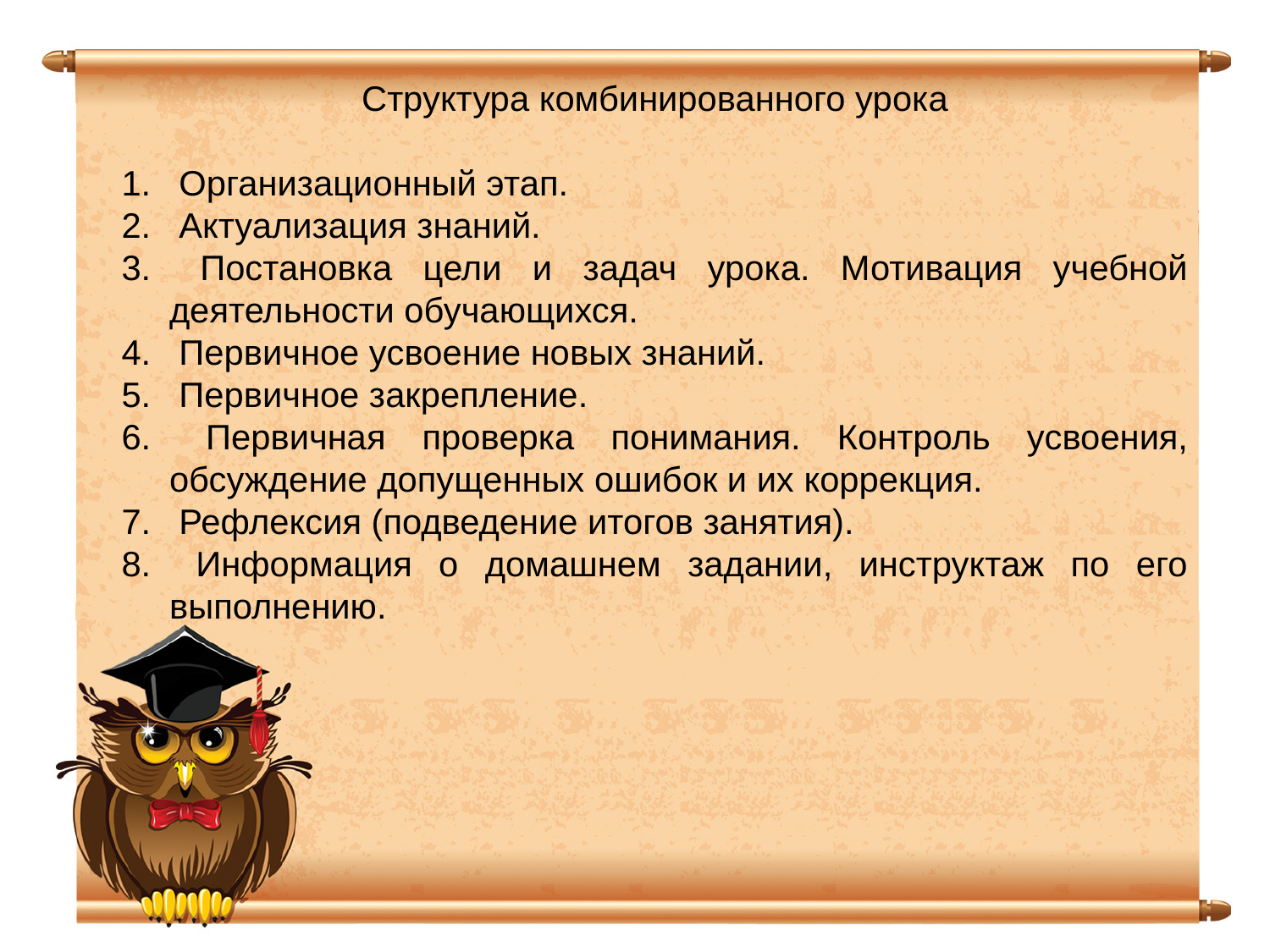

Структура комбинированного урока

 Организационный этап.
 Актуализация знаний.
 Постановка цели и задач урока. Мотивация учебной деятельности обучающихся.
 Первичное усвоение новых знаний.
 Первичное закрепление.
 Первичная проверка понимания. Контроль усвоения, обсуждение допущенных ошибок и их коррекция.
 Рефлексия (подведение итогов занятия).
 Информация о домашнем задании, инструктаж по его выполнению.